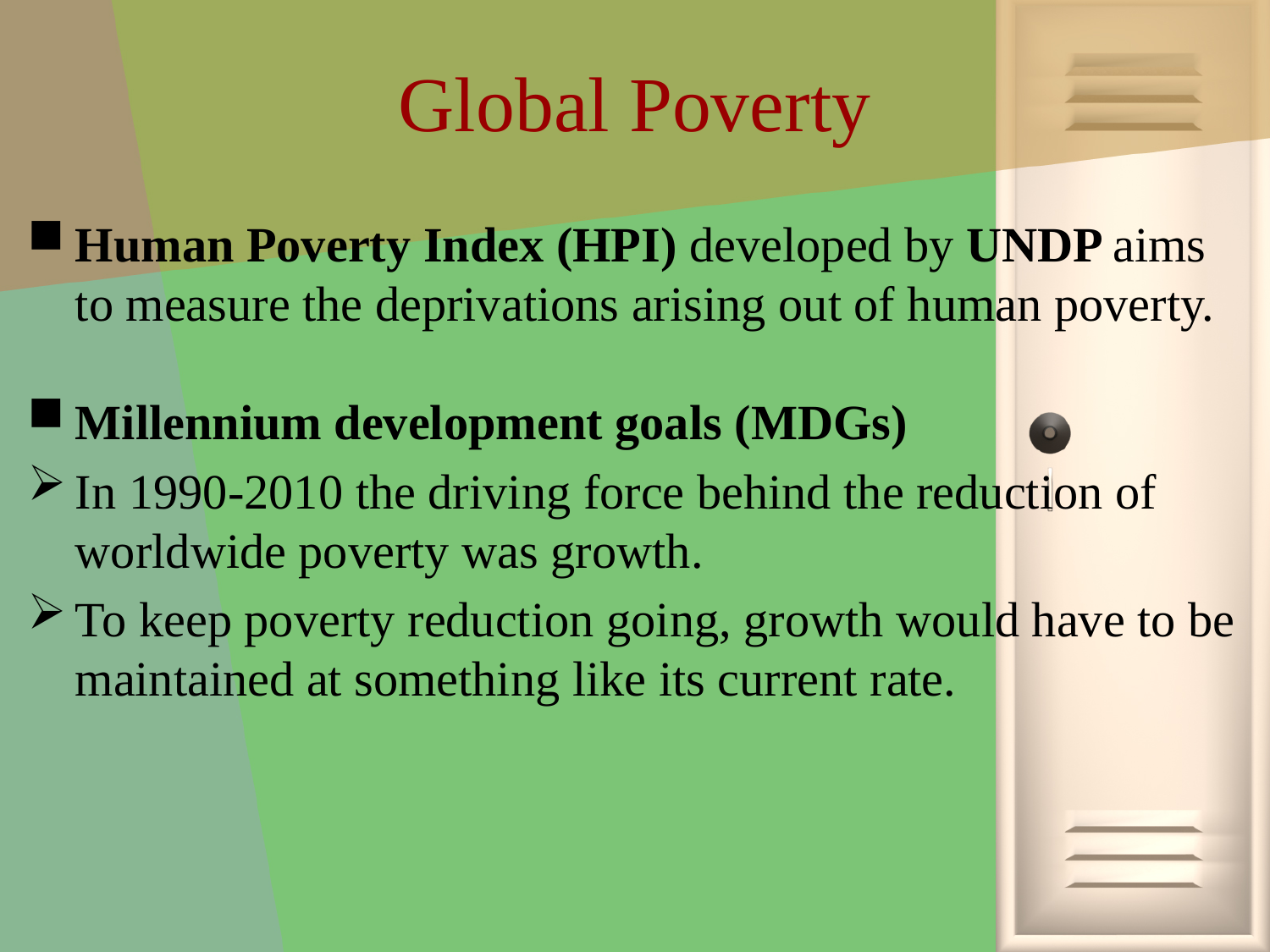

# Global Poverty
Human Poverty Index (HPI) developed by UNDP aims to measure the deprivations arising out of human poverty.

Millennium development goals (MDGs)
In 1990-2010 the driving force behind the reduction of worldwide poverty was growth.
To keep poverty reduction going, growth would have to be maintained at something like its current rate.